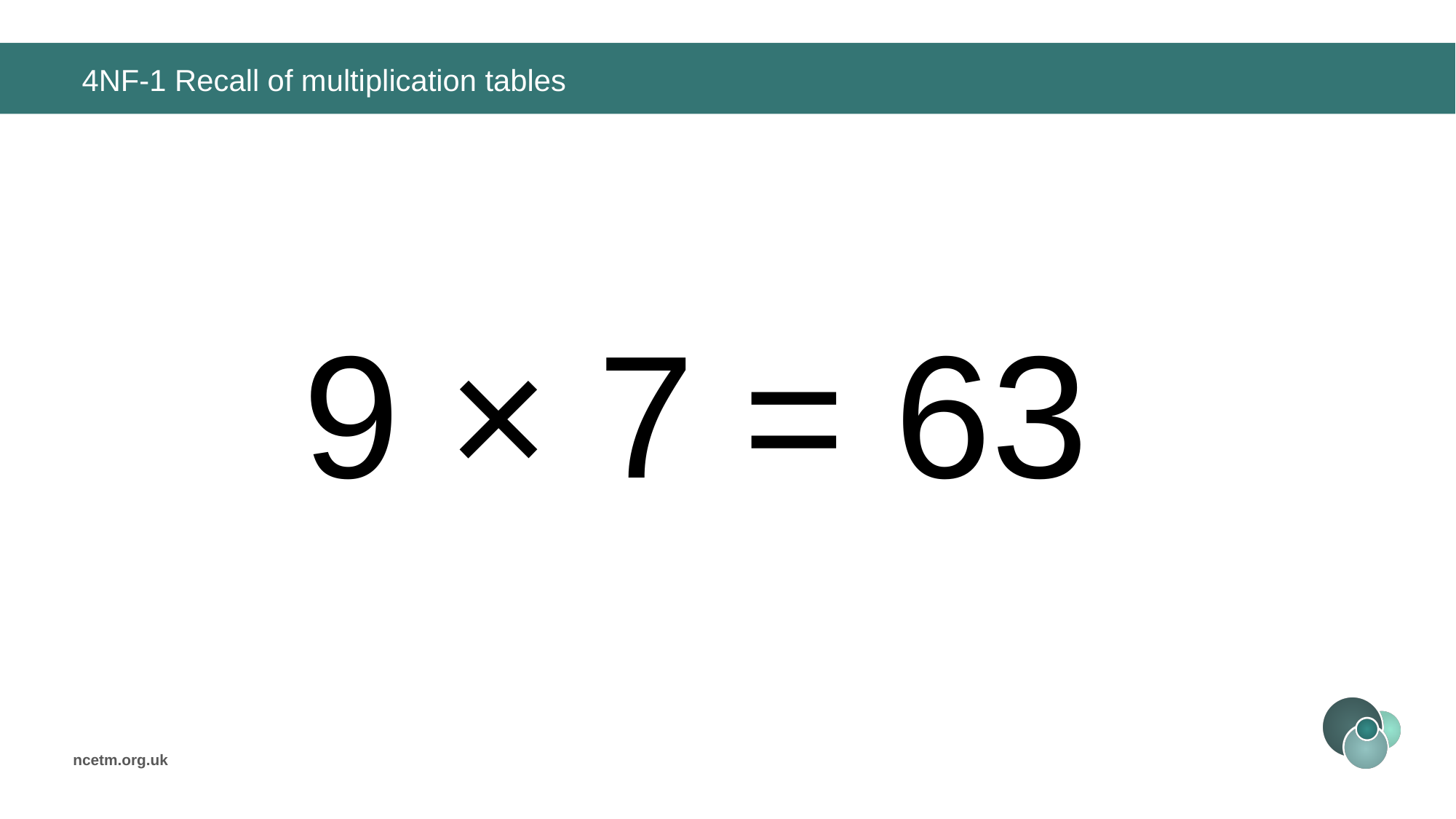

# 4NF-1 Recall of multiplication tables
9 × 7 =
63